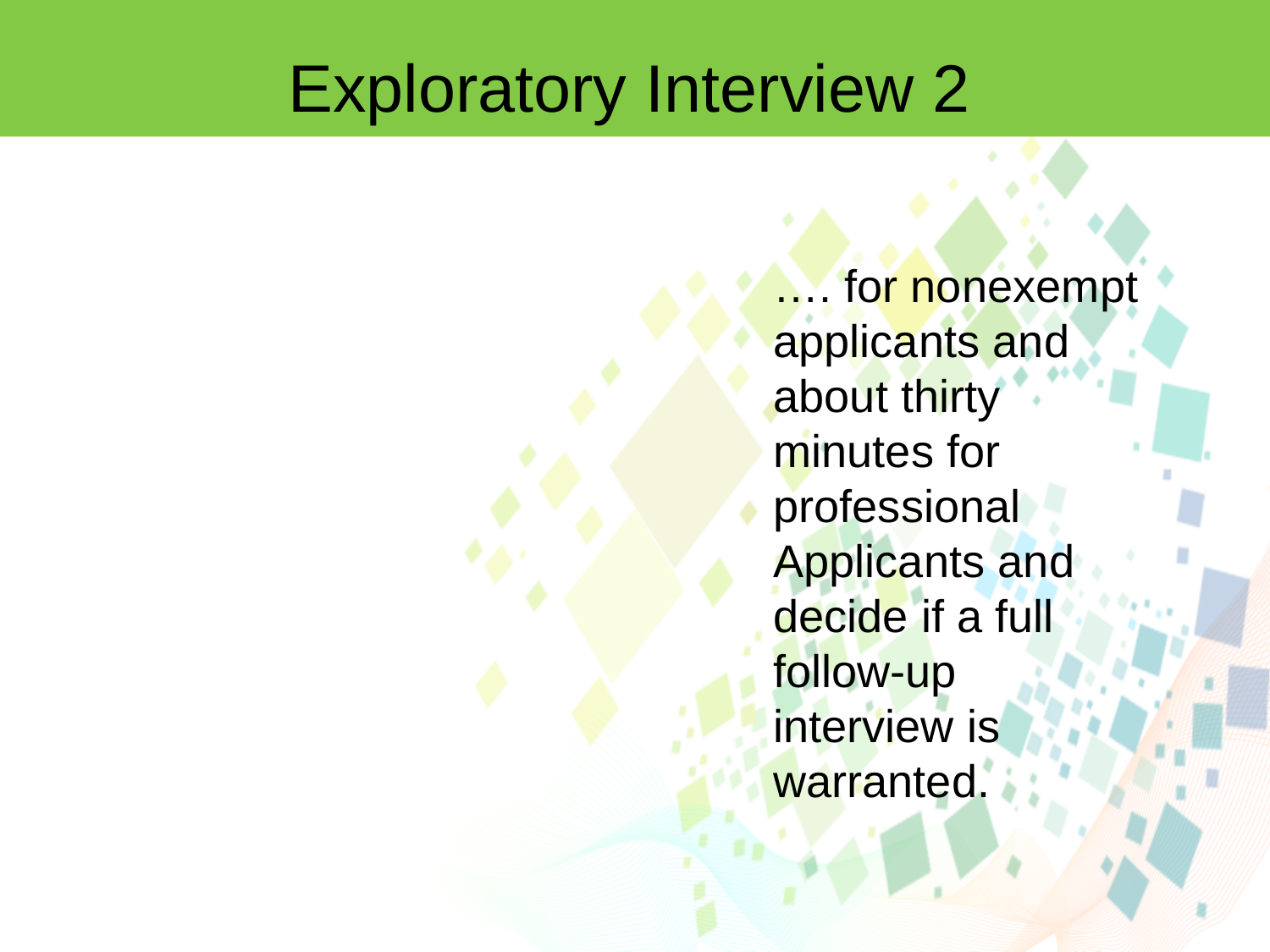

Exploratory Interview 2
…. for nonexempt applicants and about thirty minutes for professional
Applicants and decide if a full follow-up interview is warranted.